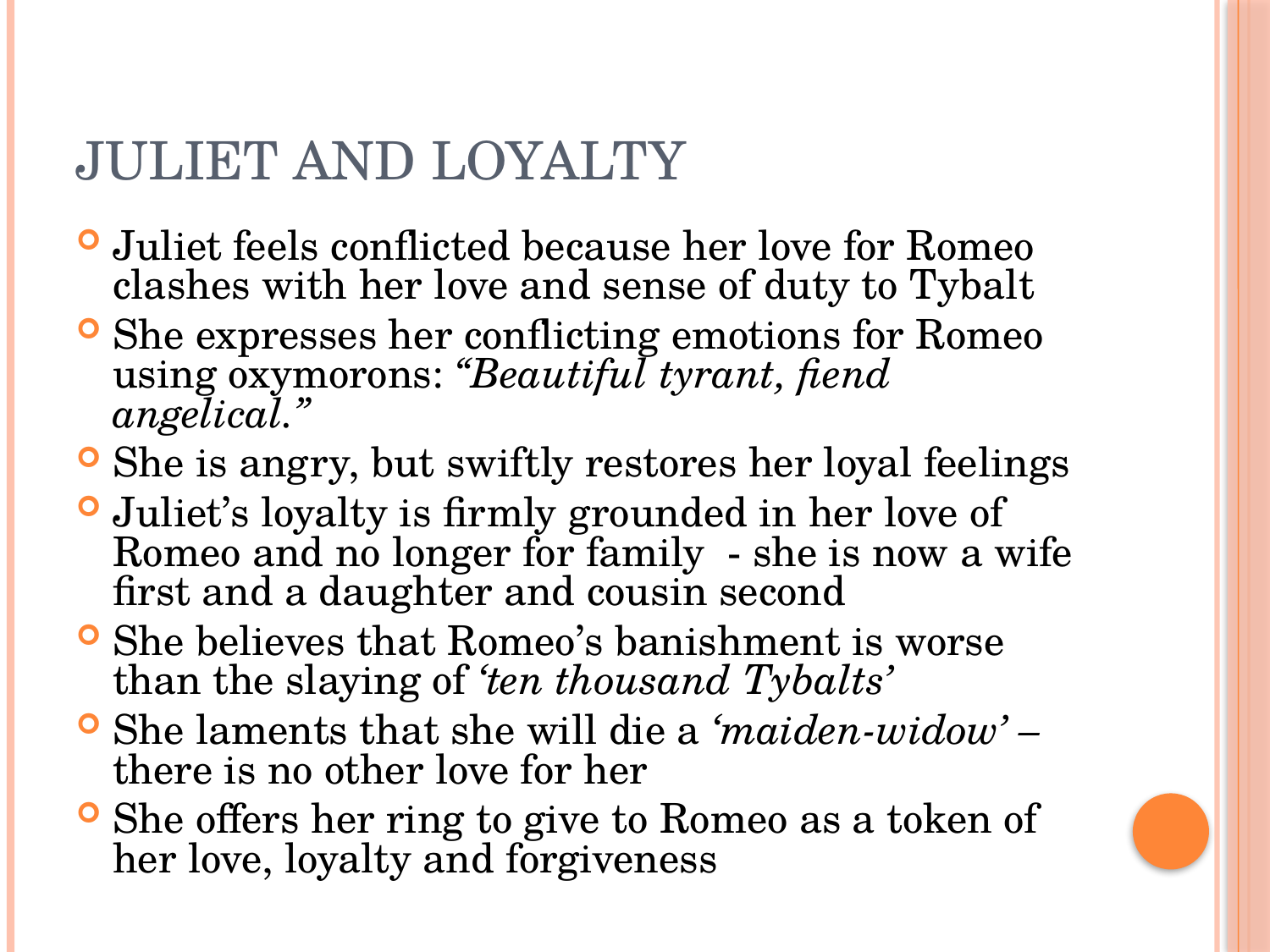

# Juliet and Loyalty
Juliet feels conflicted because her love for Romeo clashes with her love and sense of duty to Tybalt
She expresses her conflicting emotions for Romeo using oxymorons: “Beautiful tyrant, fiend angelical.”
She is angry, but swiftly restores her loyal feelings
Juliet’s loyalty is firmly grounded in her love of Romeo and no longer for family  - she is now a wife first and a daughter and cousin second
She believes that Romeo’s banishment is worse than the slaying of ‘ten thousand Tybalts’
She laments that she will die a ‘maiden-widow’ – there is no other love for her
She offers her ring to give to Romeo as a token of her love, loyalty and forgiveness